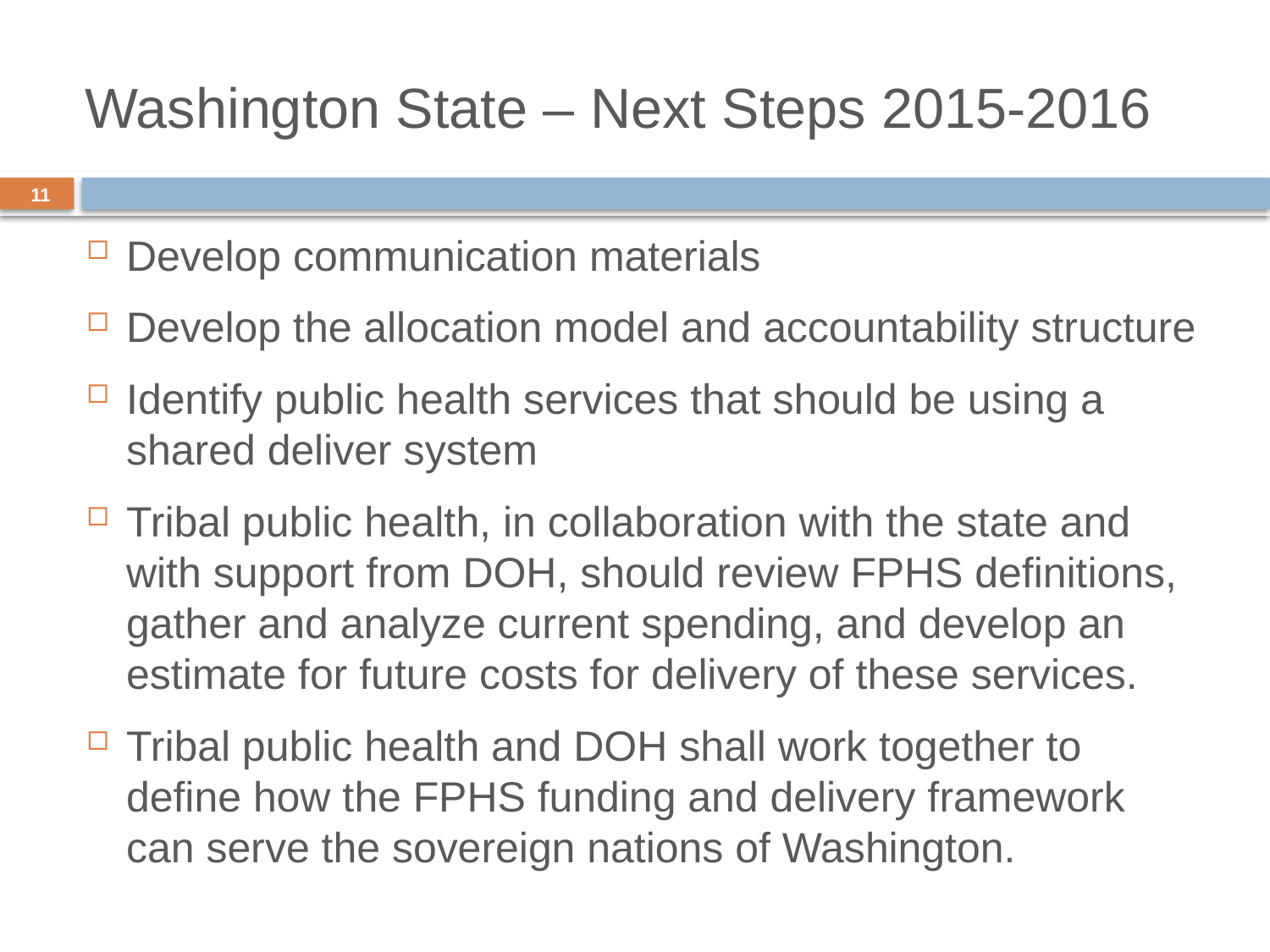

Washington State – Next Steps 2015-2016
11
Develop communication materials
Develop the allocation model and accountability structure
Identify public health services that should be using a shared deliver system
Tribal public health, in collaboration with the state and with support from DOH, should review FPHS definitions, gather and analyze current spending, and develop an estimate for future costs for delivery of these services.
Tribal public health and DOH shall work together to define how the FPHS funding and delivery framework can serve the sovereign nations of Washington.